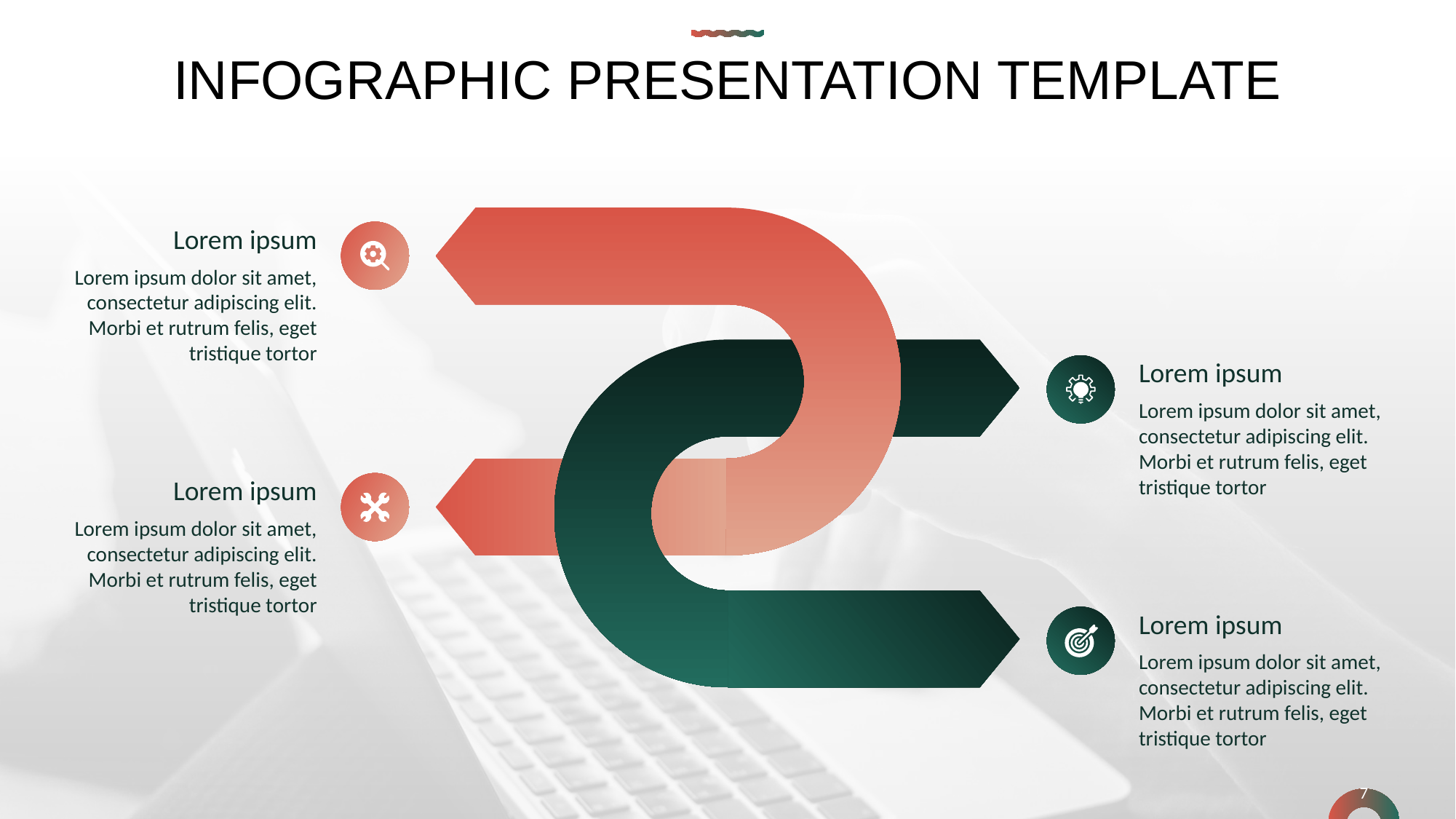

# INFOGRAPHIC PRESENTATION TEMPLATE

Lorem ipsum
Lorem ipsum dolor sit amet, consectetur adipiscing elit. Morbi et rutrum felis, eget tristique tortor

Lorem ipsum
Lorem ipsum dolor sit amet, consectetur adipiscing elit. Morbi et rutrum felis, eget tristique tortor

Lorem ipsum
Lorem ipsum dolor sit amet, consectetur adipiscing elit. Morbi et rutrum felis, eget tristique tortor

Lorem ipsum
Lorem ipsum dolor sit amet, consectetur adipiscing elit. Morbi et rutrum felis, eget tristique tortor

7